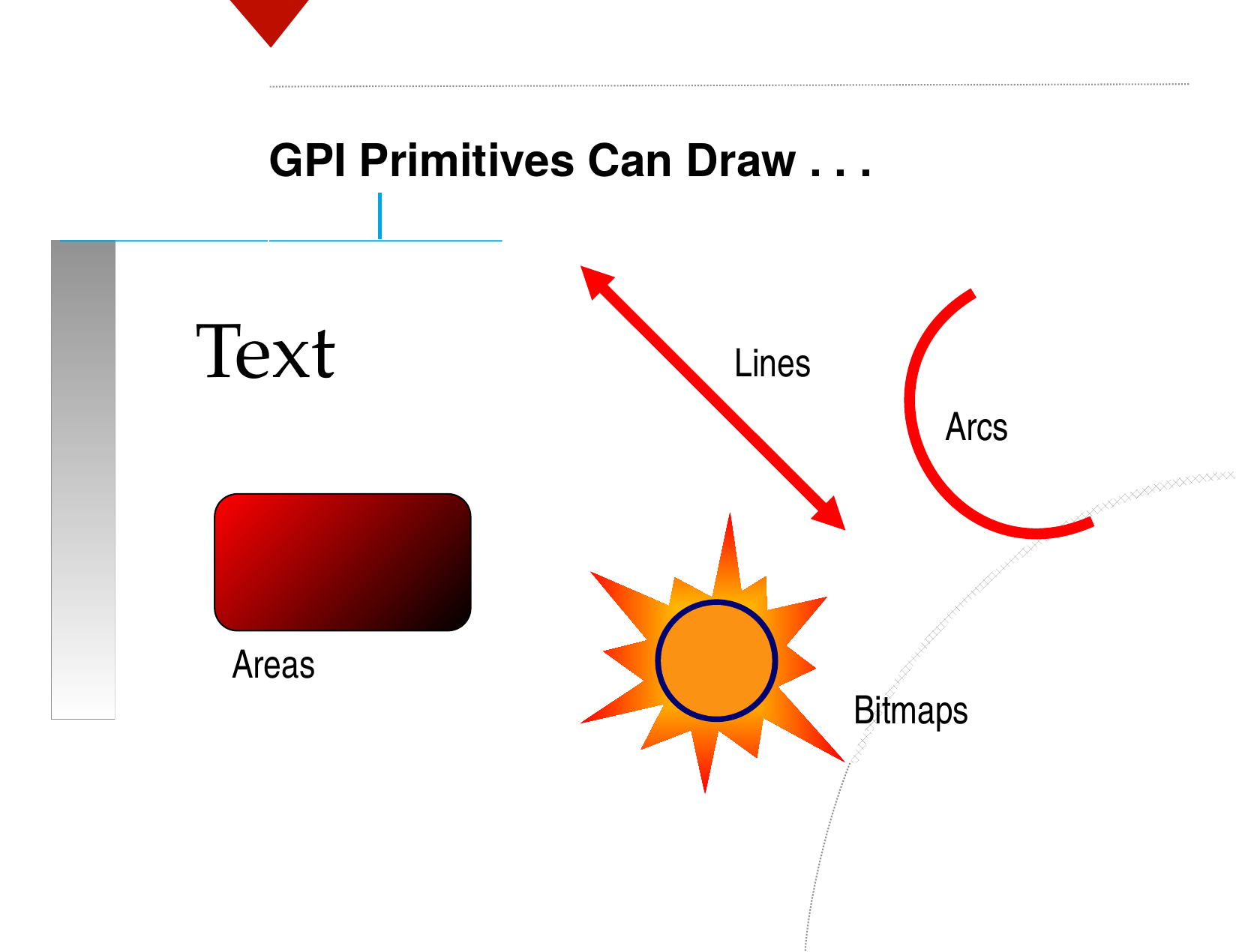

GPI Primitives Can Draw . . .

Text
Lines
Arcs

Areas
Bitmaps